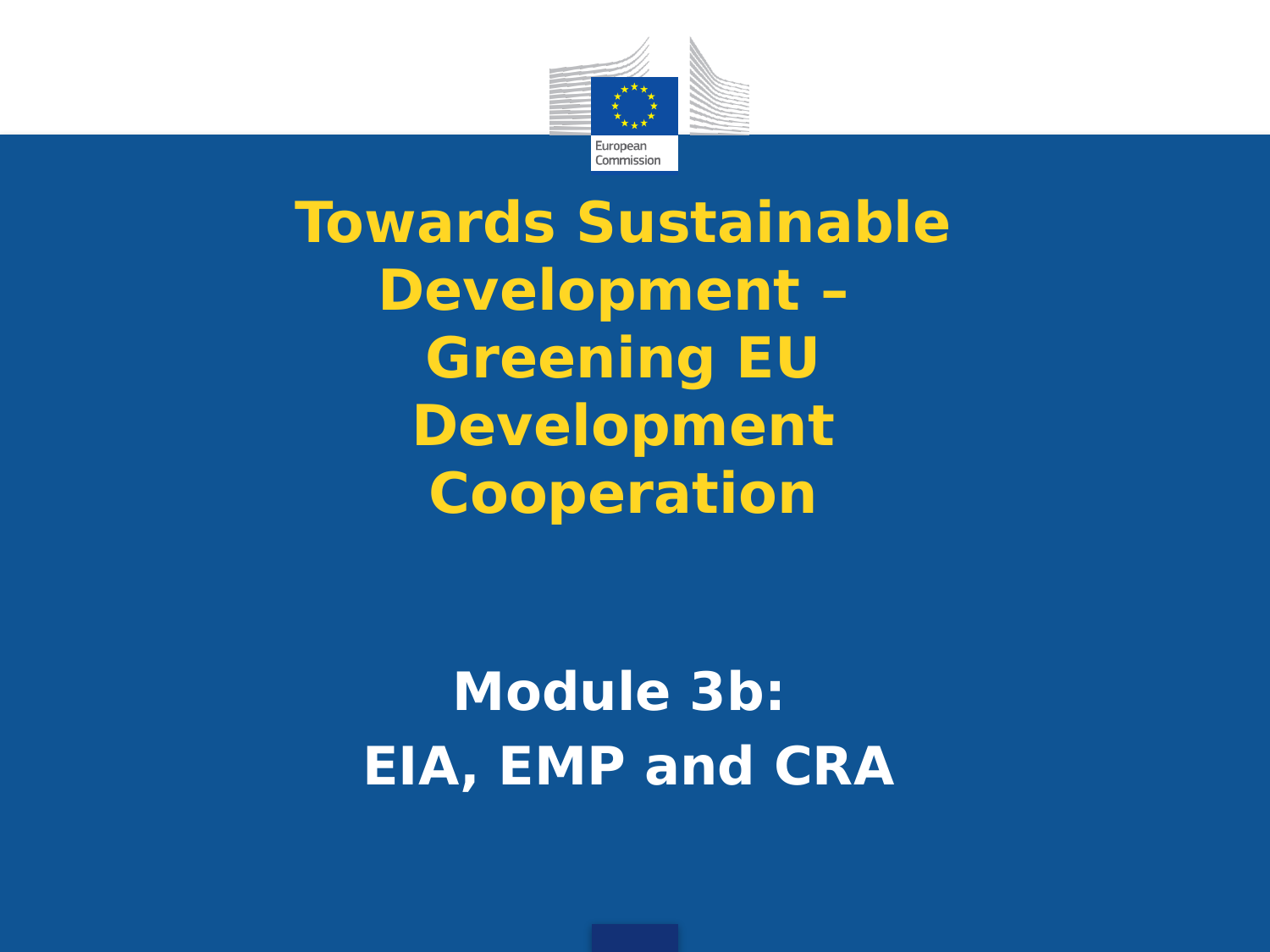

# Towards Sustainable Development – Greening EU Development Cooperation
Module 3b:
EIA, EMP and CRA